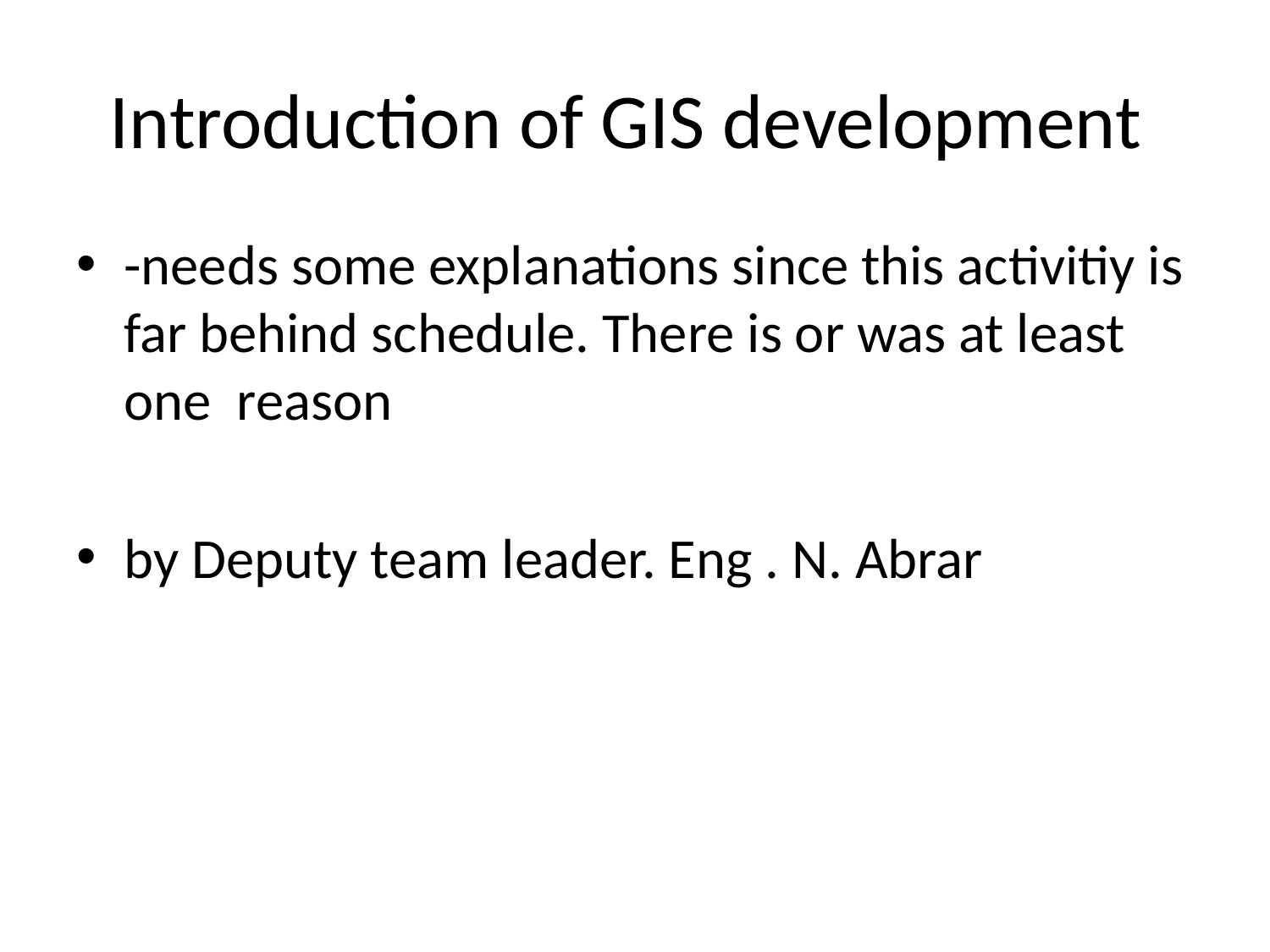

# Introduction of GIS development
-needs some explanations since this activitiy is far behind schedule. There is or was at least one  reason

by Deputy team leader. Eng . N. Abrar